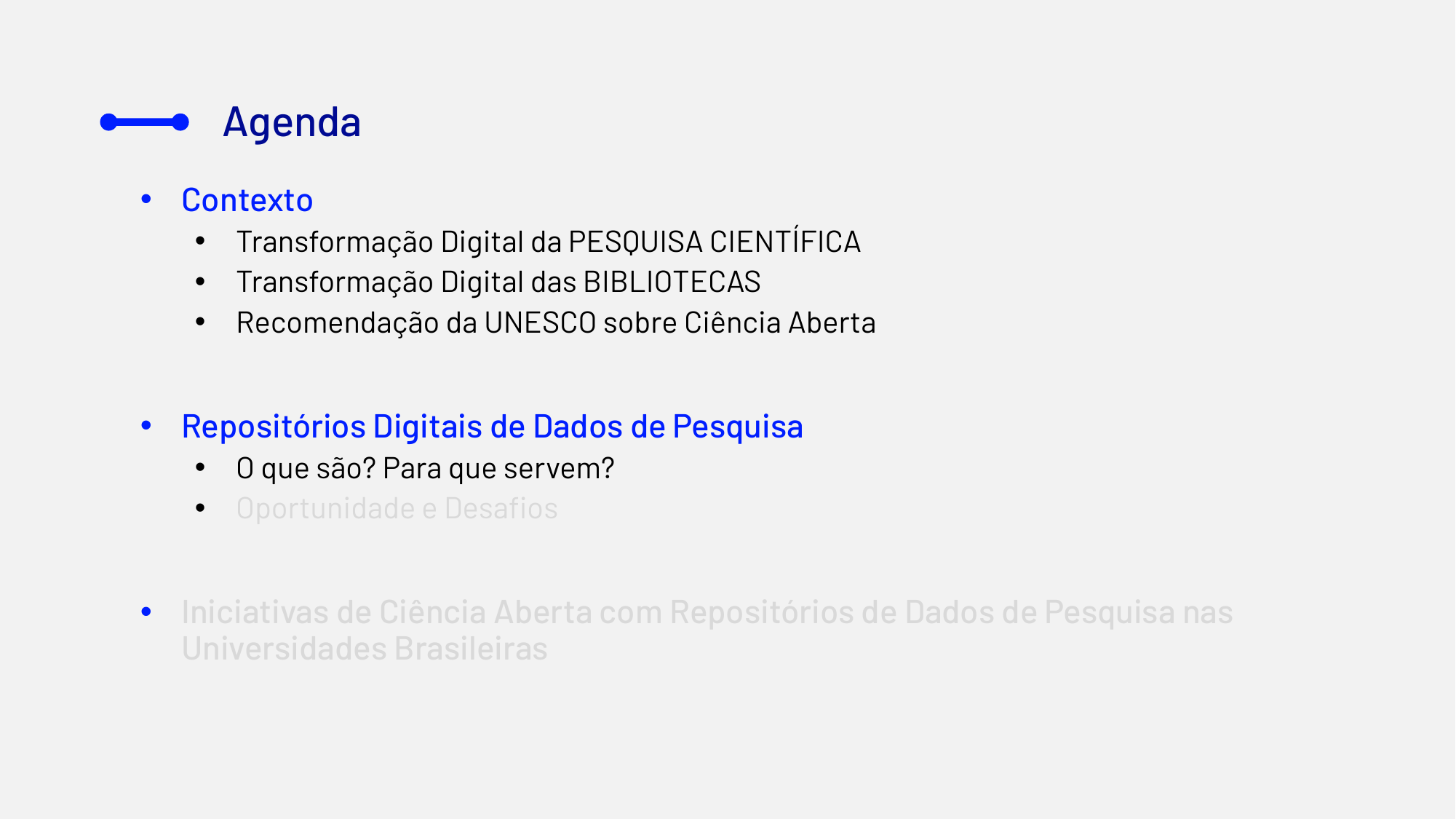

# Agenda
Contexto
Transformação Digital da PESQUISA CIENTÍFICA
Transformação Digital das BIBLIOTECAS
Recomendação da UNESCO sobre Ciência Aberta

Repositórios Digitais de Dados de Pesquisa
O que são? Para que servem?
Oportunidade e Desafios

Iniciativas de Ciência Aberta com Repositórios de Dados de Pesquisa nas Universidades Brasileiras